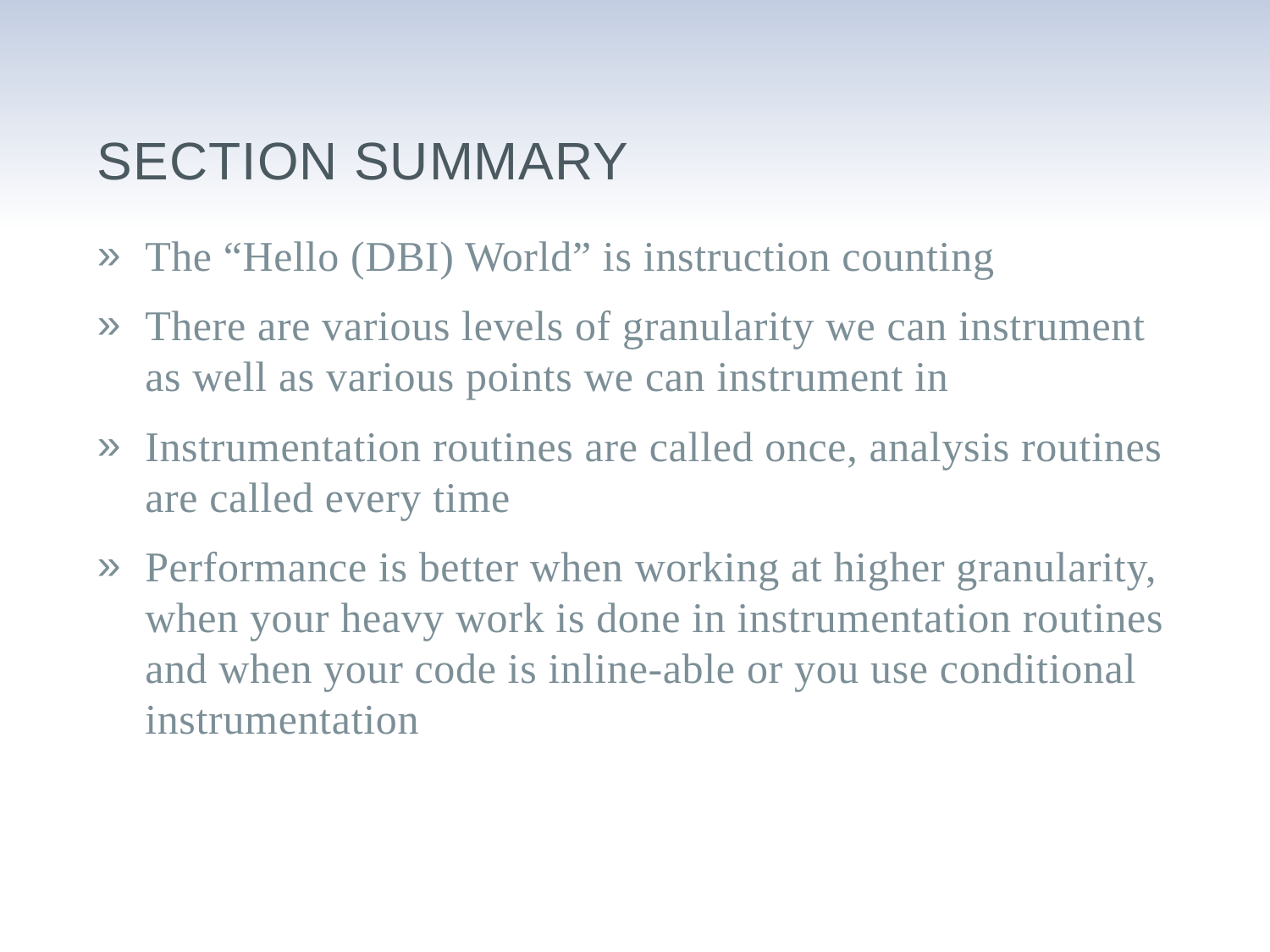

# Section Summary
The “Hello (DBI) World” is instruction counting
There are various levels of granularity we can instrument as well as various points we can instrument in
Instrumentation routines are called once, analysis routines are called every time
Performance is better when working at higher granularity, when your heavy work is done in instrumentation routines and when your code is inline-able or you use conditional instrumentation